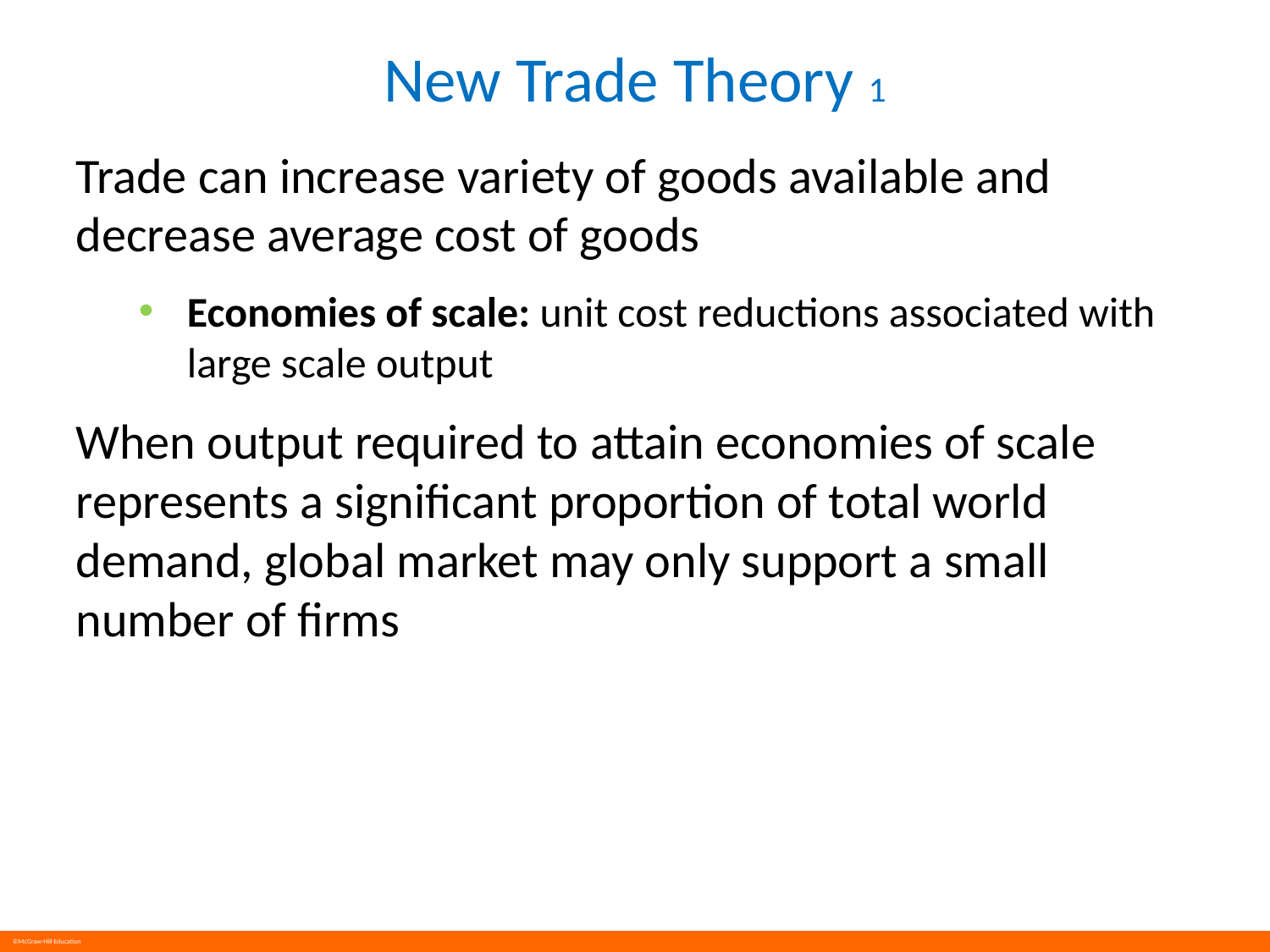

# New Trade Theory 1
Trade can increase variety of goods available and decrease average cost of goods
Economies of scale: unit cost reductions associated with large scale output
When output required to attain economies of scale represents a significant proportion of total world demand, global market may only support a small number of firms